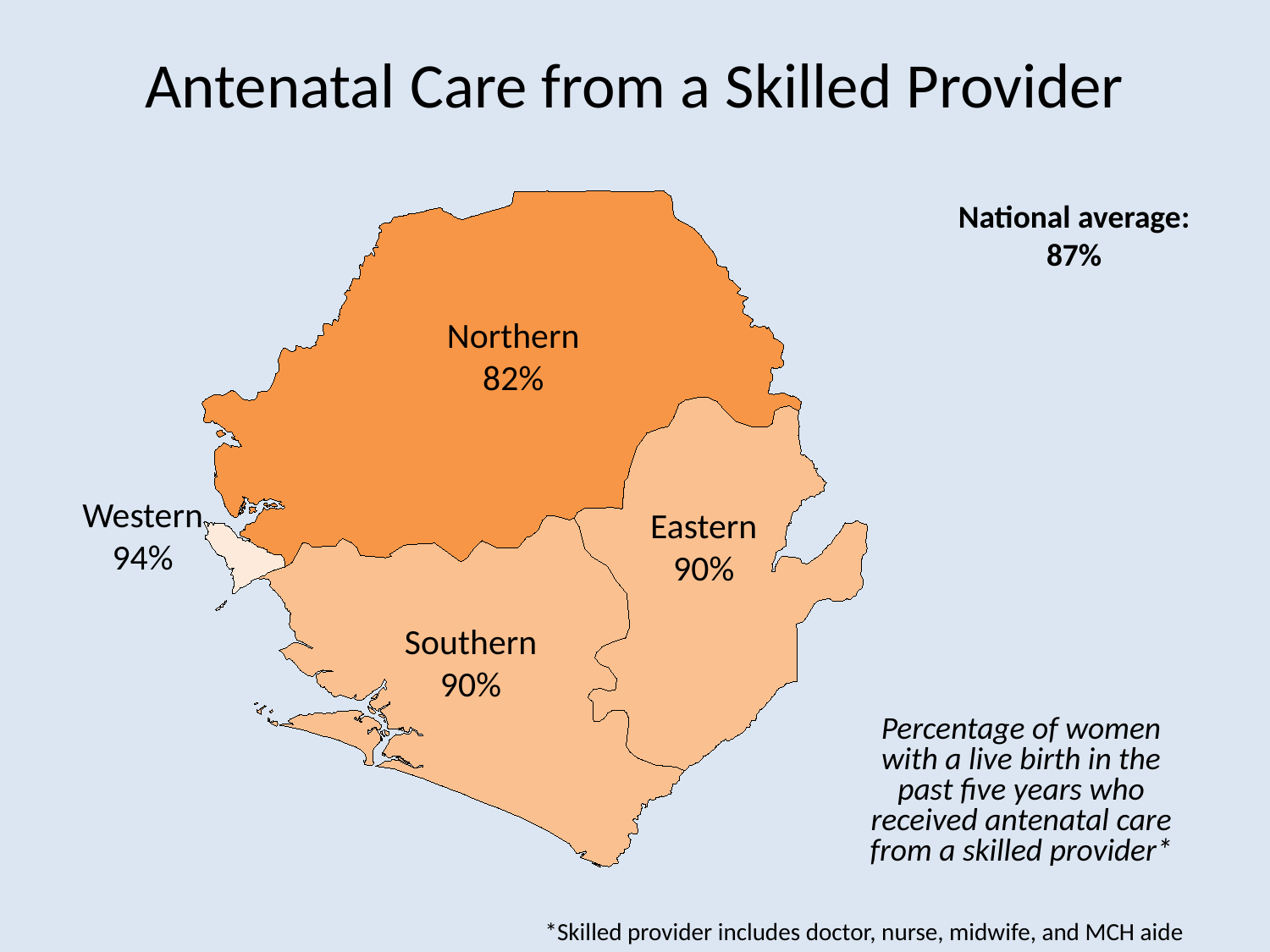

# Antenatal Care from a Skilled Provider

Northern
82%
Western
94%
Eastern
90%
Southern
90%
National average:
87%
Percentage of women with a live birth in the past five years who received antenatal care from a skilled provider*
*Skilled provider includes doctor, nurse, midwife, and MCH aide